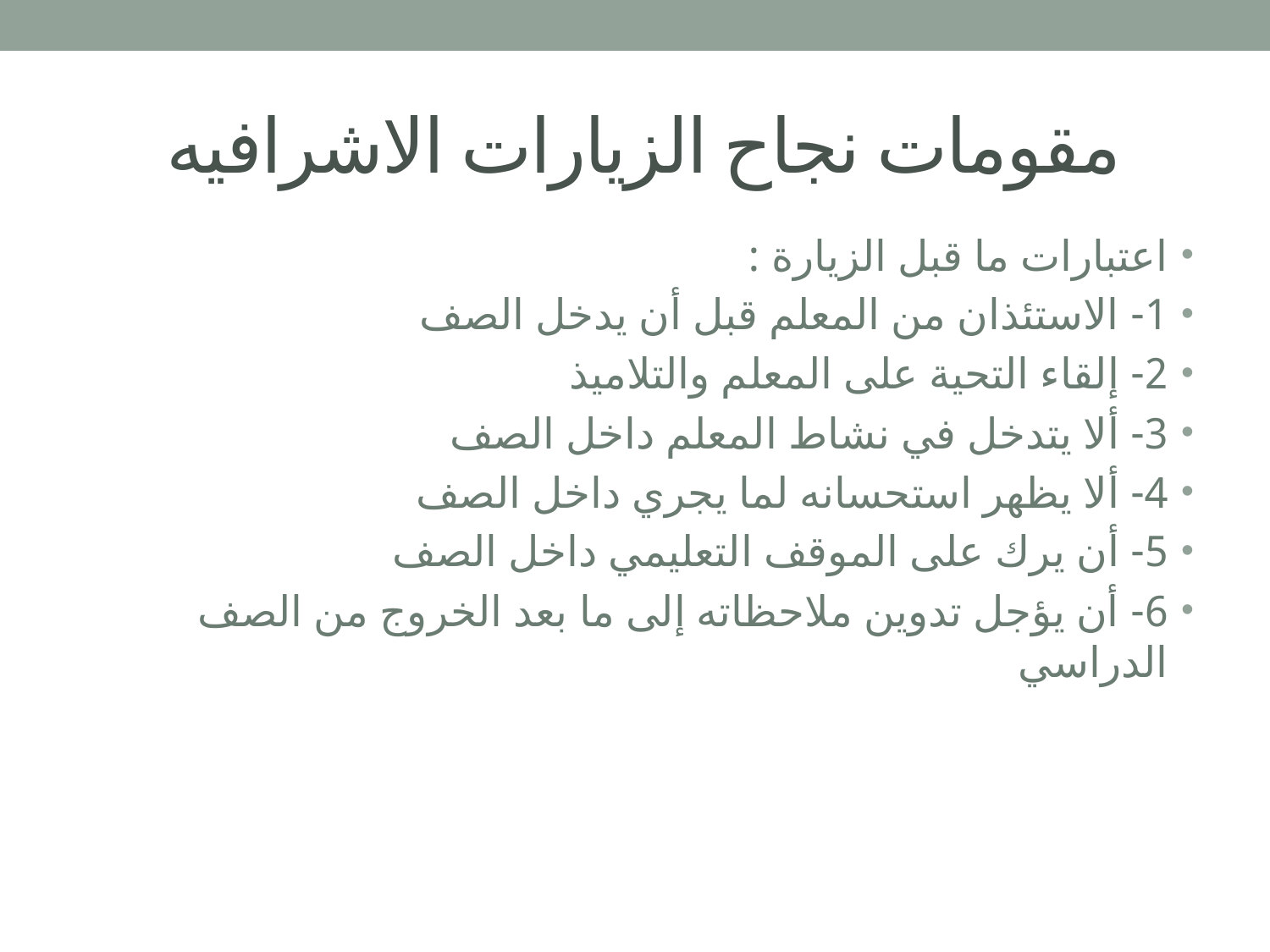

# مقومات نجاح الزيارات الاشرافيه
اعتبارات ما قبل الزيارة :
1- الاستئذان من المعلم قبل أن يدخل الصف
2- إلقاء التحية على المعلم والتلاميذ
3- ألا يتدخل في نشاط المعلم داخل الصف
4- ألا يظهر استحسانه لما يجري داخل الصف
5- أن يرك على الموقف التعليمي داخل الصف
6- أن يؤجل تدوين ملاحظاته إلى ما بعد الخروج من الصف الدراسي